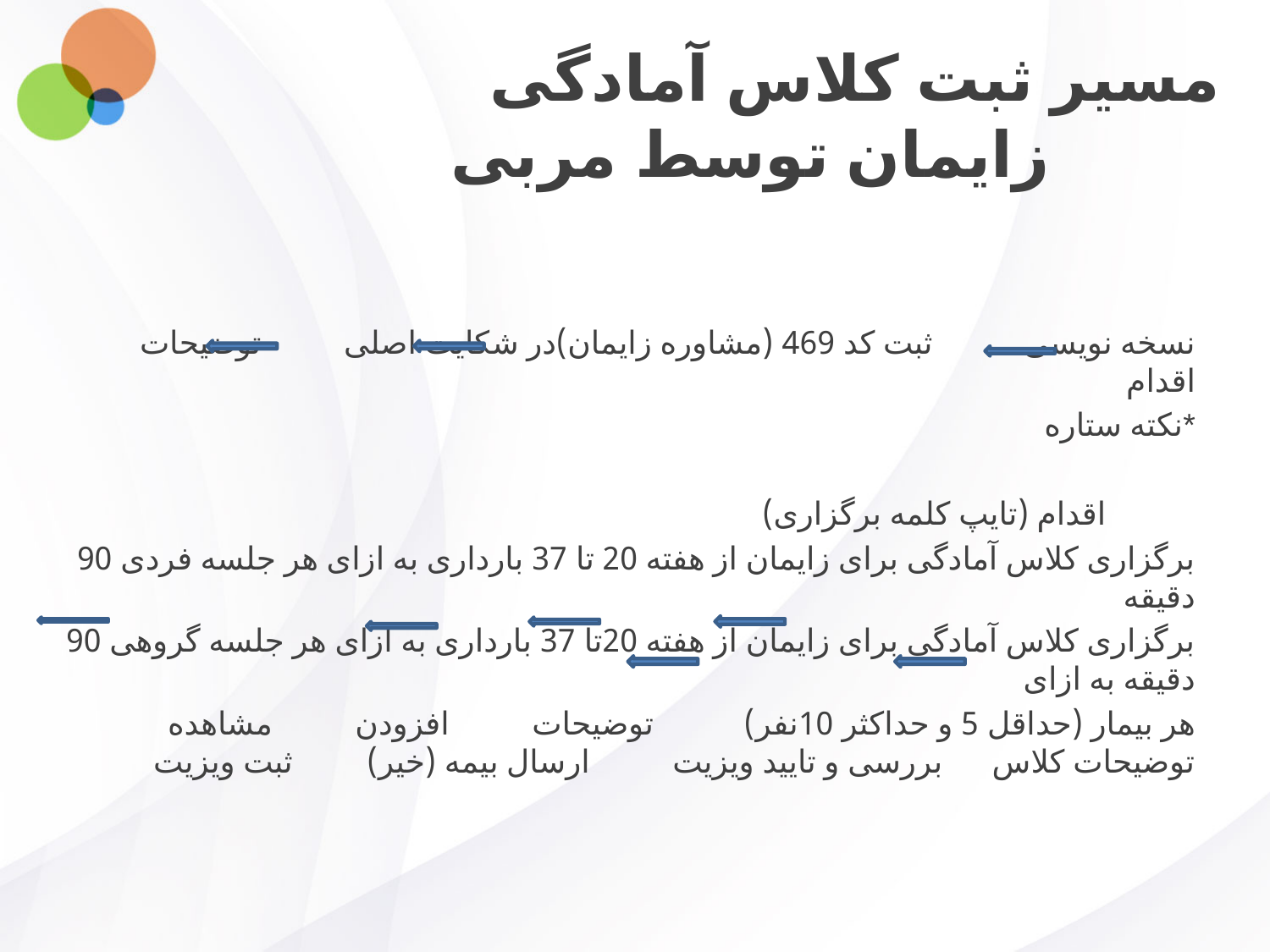

# مسیر ثبت کلاس آمادگی زایمان توسط مربی

نسخه نویسی           ثبت کد 469 (مشاوره زایمان)در شکایت اصلی          توضیحات           اقدام
نکته ستاره*

اقدام (تایپ کلمه برگزاری)
برگزاری کلاس آمادگی برای زایمان از هفته 20 تا 37 بارداری به ازای هر جلسه فردی 90 دقیقه
برگزاری کلاس آمادگی برای زایمان از هفته 20تا 37 بارداری به ازای هر جلسه گروهی 90 دقیقه به ازای
 هر بیمار (حداقل 5 و حداکثر 10نفر)           توضیحات          افزودن          مشاهده توضیحات کلاس      بررسی و تایید ویزیت          ارسال بیمه (خیر)         ثبت ویزیت